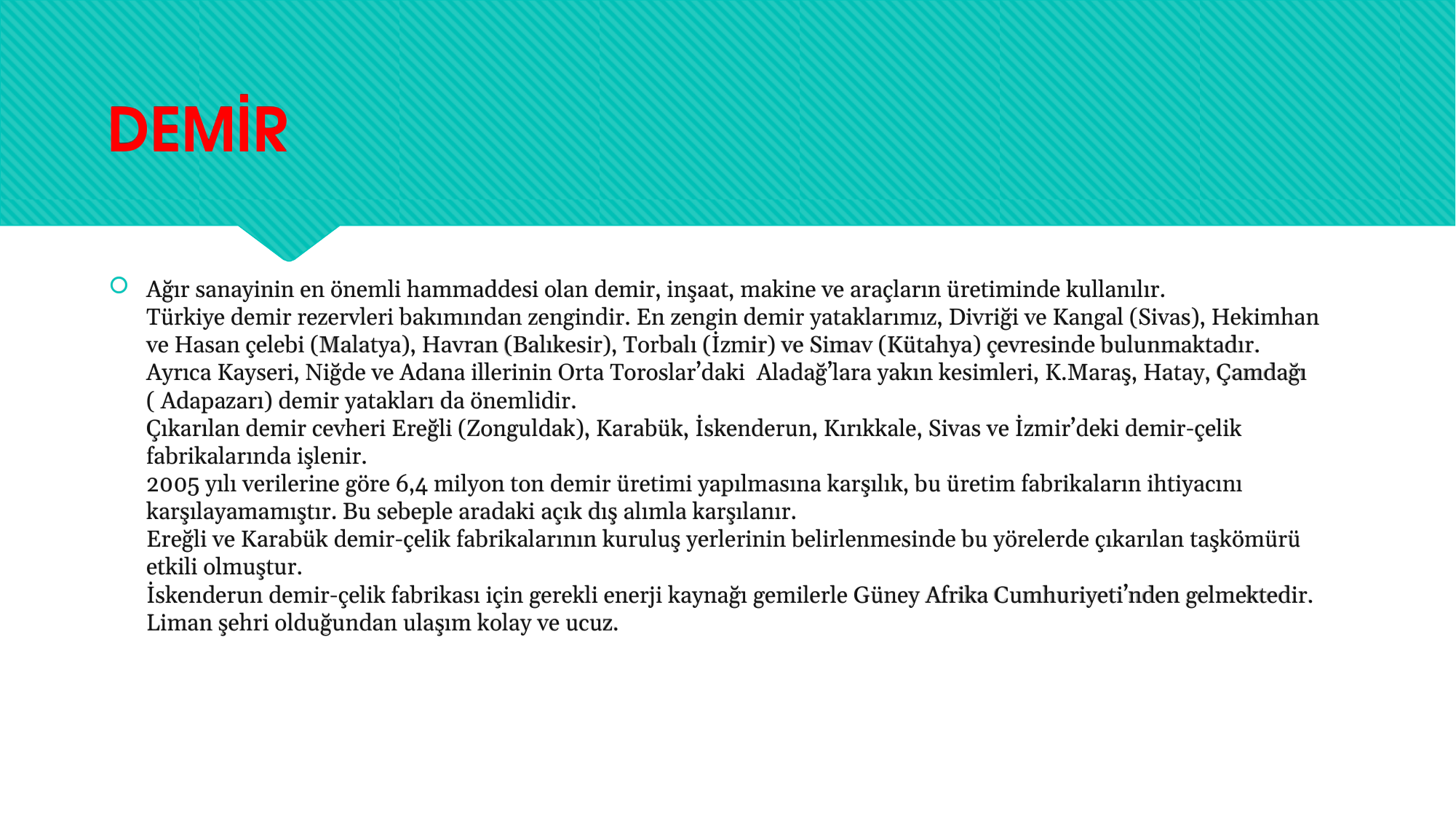

# DEMİR
Ağır sanayinin en önemli hammaddesi olan demir, inşaat, makine ve araçların üretiminde kullanılır.
Türkiye demir rezervleri bakımından zengindir. En zengin demir yataklarımız, Divriği ve Kangal (Sivas), Hekimhan ve Hasan çelebi (Malatya), Havran (Balıkesir), Torbalı (İzmir) ve Simav (Kütahya) çevresinde bulunmaktadır.
Ayrıca Kayseri, Niğde ve Adana illerinin Orta Toroslar’daki  Aladağ’lara yakın kesimleri, K.Maraş, Hatay, Çamdağı ( Adapazarı) demir yatakları da önemlidir.
Çıkarılan demir cevheri Ereğli (Zonguldak), Karabük, İskenderun, Kırıkkale, Sivas ve İzmir’deki demir-çelik fabrikalarında işlenir.
2005 yılı verilerine göre 6,4 milyon ton demir üretimi yapılmasına karşılık, bu üretim fabrikaların ihtiyacını karşılayamamıştır. Bu sebeple aradaki açık dış alımla karşılanır.
Ereğli ve Karabük demir-çelik fabrikalarının kuruluş yerlerinin belirlenmesinde bu yörelerde çıkarılan taşkömürü etkili olmuştur.
İskenderun demir-çelik fabrikası için gerekli enerji kaynağı gemilerle Güney Afrika Cumhuriyeti’nden gelmektedir. Liman şehri olduğundan ulaşım kolay ve ucuz.